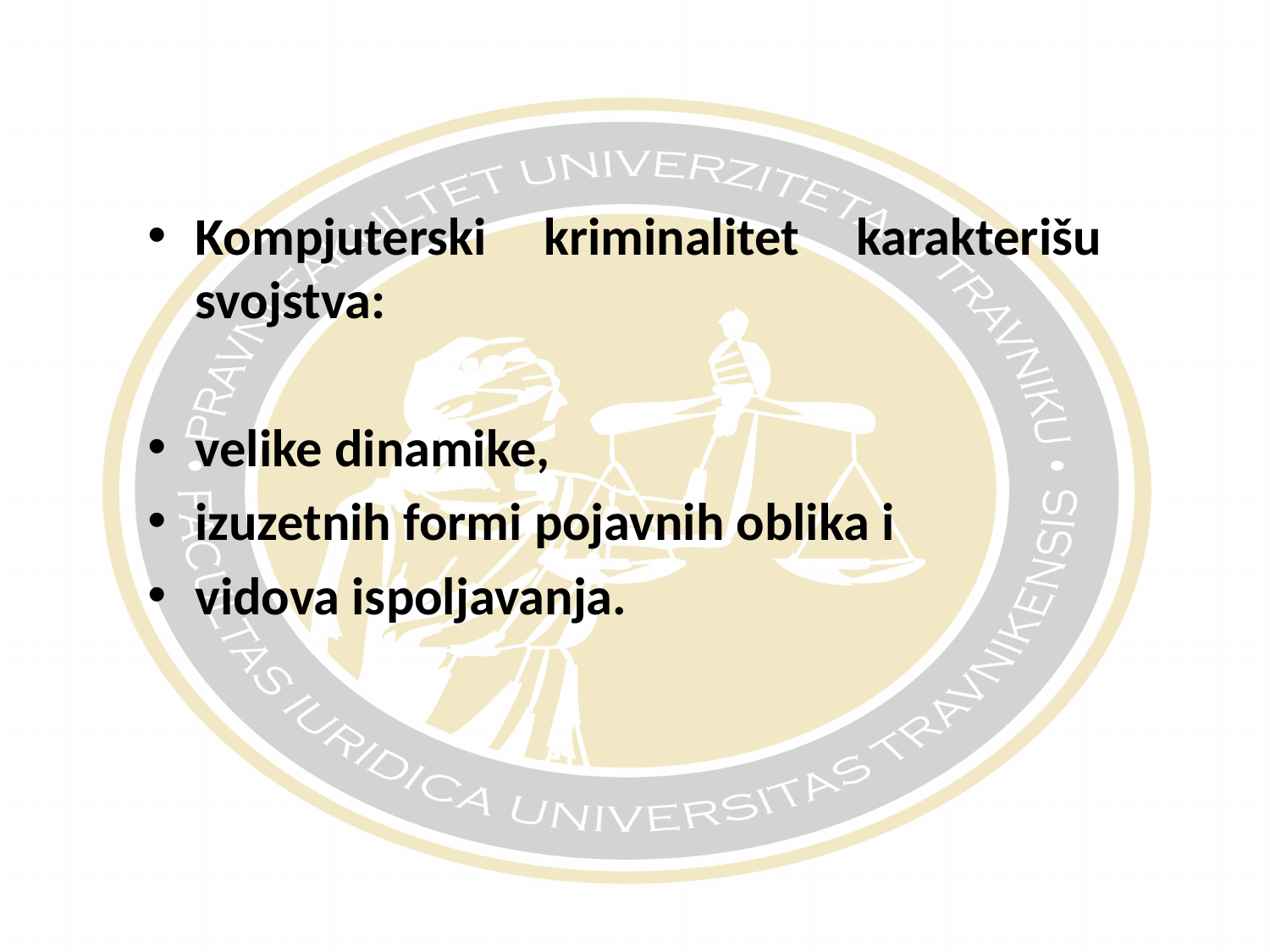

#
Kompjuterski kriminalitet karakterišu svojstva:

velike dinamike,
izuzetnih formi pojavnih oblika i
vidova ispoljavanja.